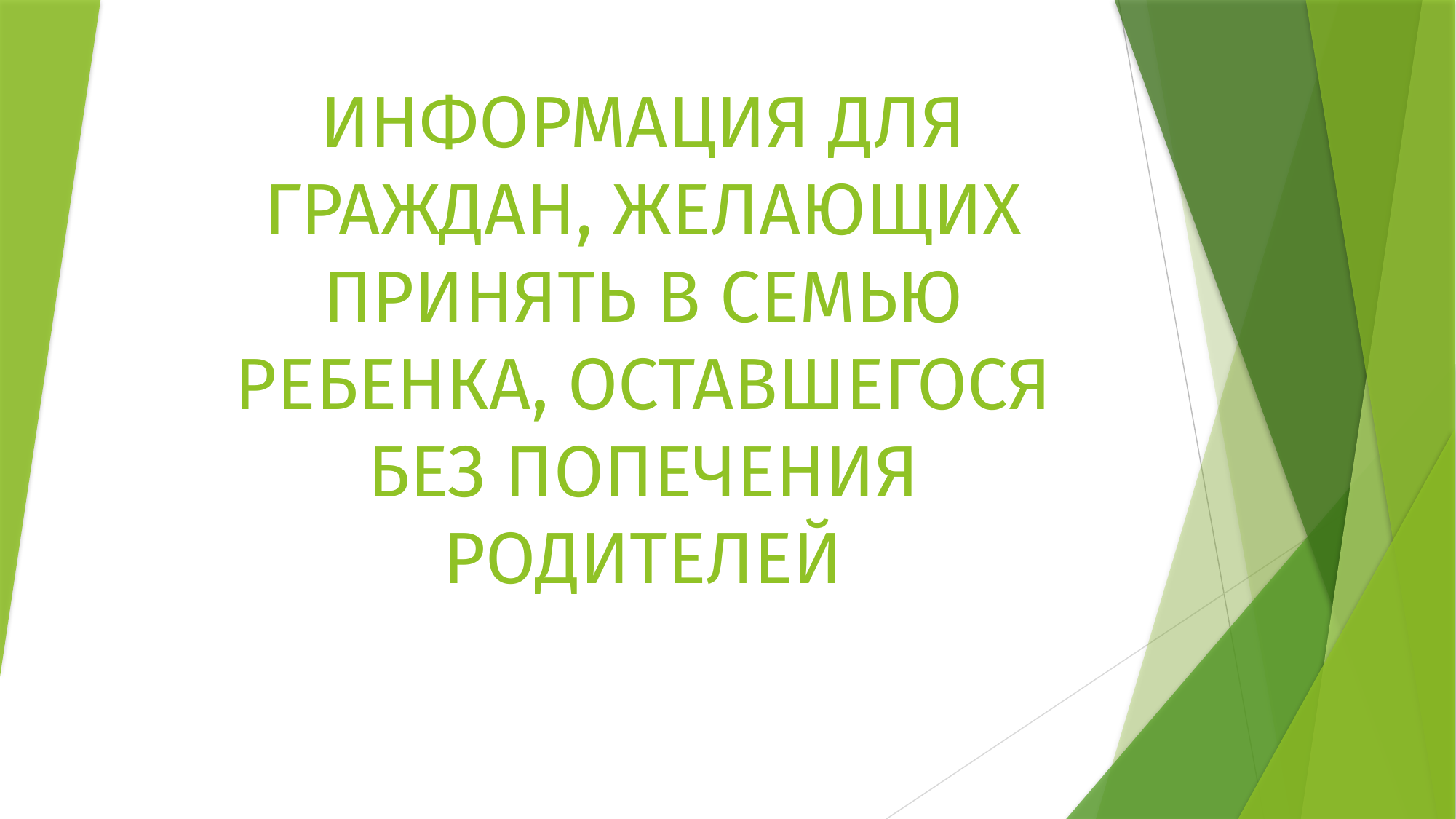

# ИНФОРМАЦИЯ ДЛЯ ГРАЖДАН, ЖЕЛАЮЩИХ ПРИНЯТЬ В СЕМЬЮ РЕБЕНКА, ОСТАВШЕГОСЯ БЕЗ ПОПЕЧЕНИЯ РОДИТЕЛЕЙ